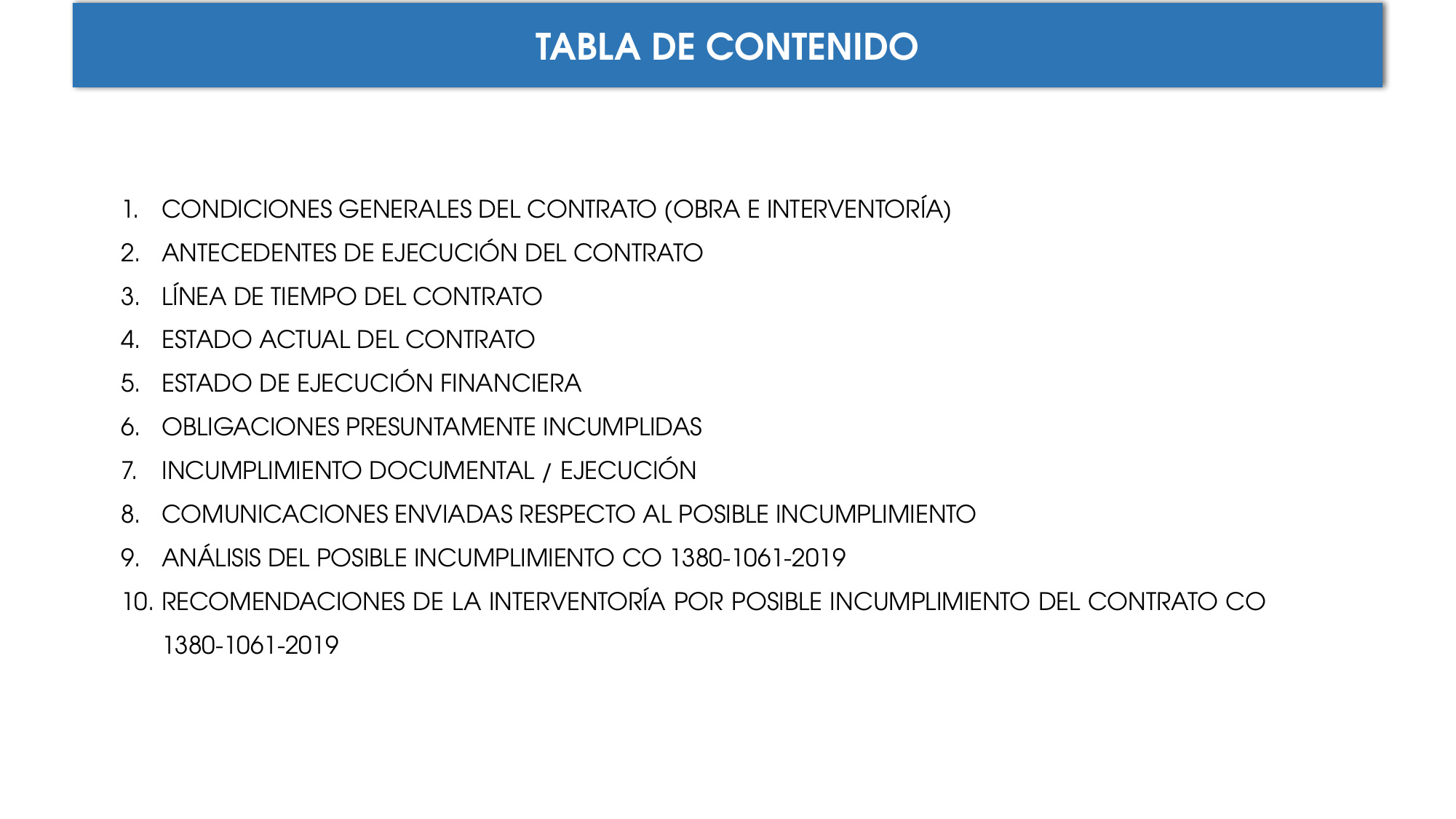

TABLA DE CONTENIDO
CONDICIONES GENERALES DEL CONTRATO (OBRA E INTERVENTORÍA)
ANTECEDENTES DE EJECUCIÓN DEL CONTRATO
LÍNEA DE TIEMPO DEL CONTRATO
ESTADO ACTUAL DEL CONTRATO
ESTADO DE EJECUCIÓN FINANCIERA
OBLIGACIONES PRESUNTAMENTE INCUMPLIDAS
INCUMPLIMIENTO DOCUMENTAL / EJECUCIÓN
COMUNICACIONES ENVIADAS RESPECTO AL POSIBLE INCUMPLIMIENTO
ANÁLISIS DEL POSIBLE INCUMPLIMIENTO CO 1380-1061-2019
RECOMENDACIONES DE LA INTERVENTORÍA POR POSIBLE INCUMPLIMIENTO DEL CONTRATO CO 1380-1061-2019